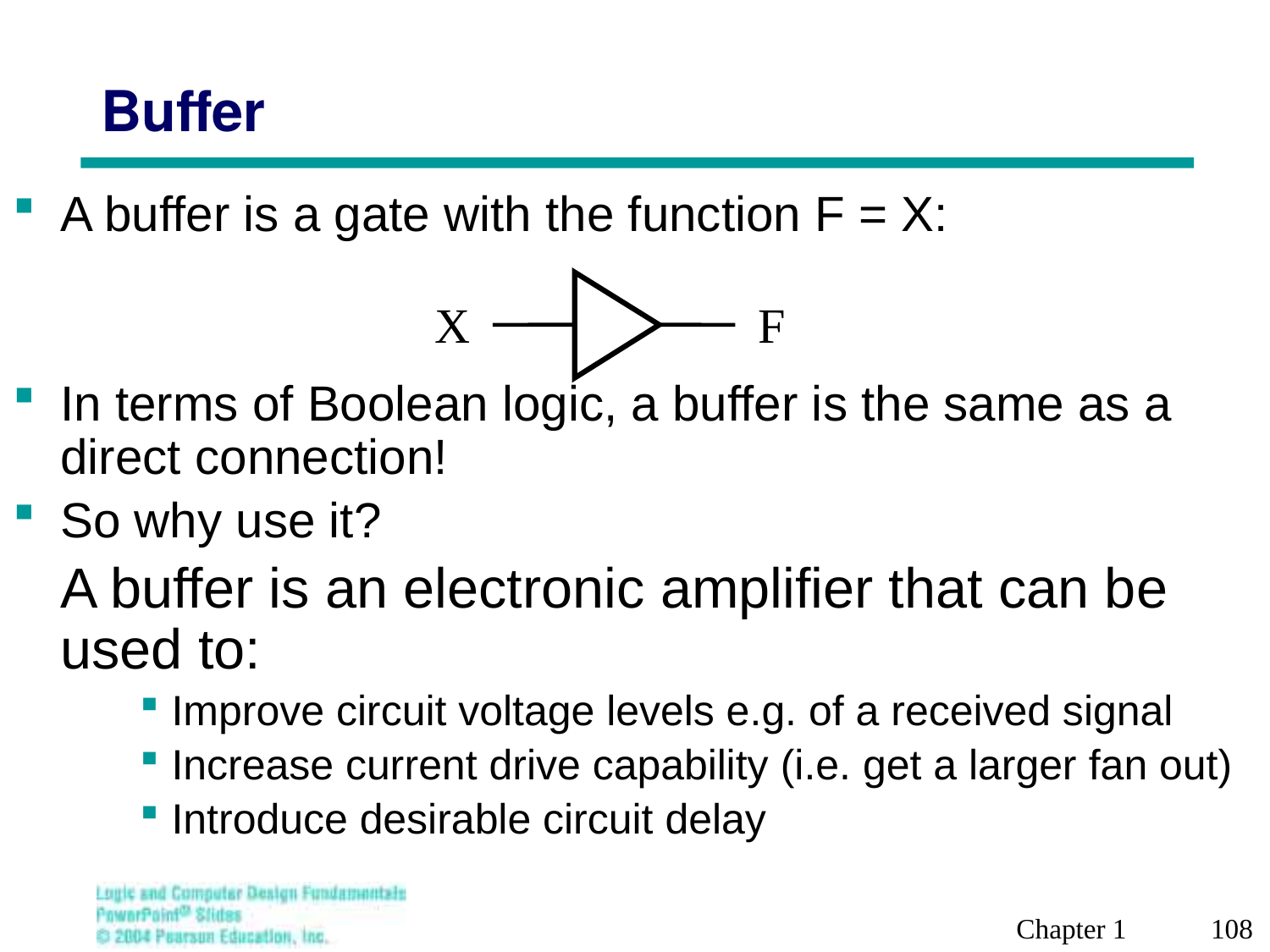

# Buffer
A buffer is a gate with the function F = X:

In terms of Boolean logic, a buffer is the same as a direct connection!
So why use it?
	A buffer is an electronic amplifier that can be used to:
Improve circuit voltage levels e.g. of a received signal
Increase current drive capability (i.e. get a larger fan out)
Introduce desirable circuit delay

X
F

Chapter 1            108